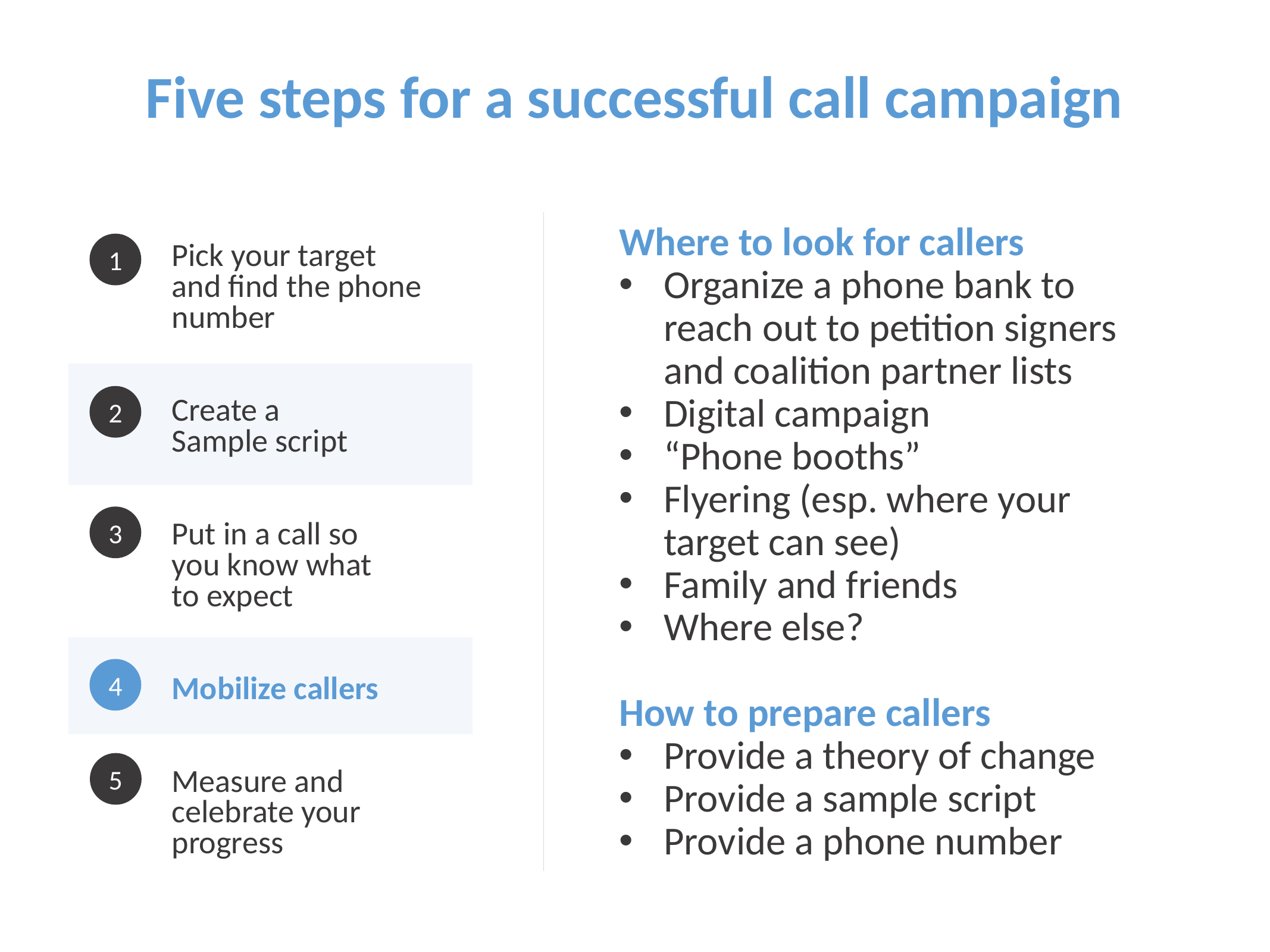

Five steps for a successful call campaign

Where to look for callers
Organize a phone bank to reach out to petition signers and coalition partner lists
Digital campaign
“Phone booths”
Flyering (esp. where your target can see)
Family and friends
Where else?

How to prepare callers
Provide a theory of change
Provide a sample script
Provide a phone number
1
Pick your target and find the phone number

Create a
Sample script

Put in a call so
you know what
to expect

Mobilize callers

Measure and celebrate your progress

2
3

4
5